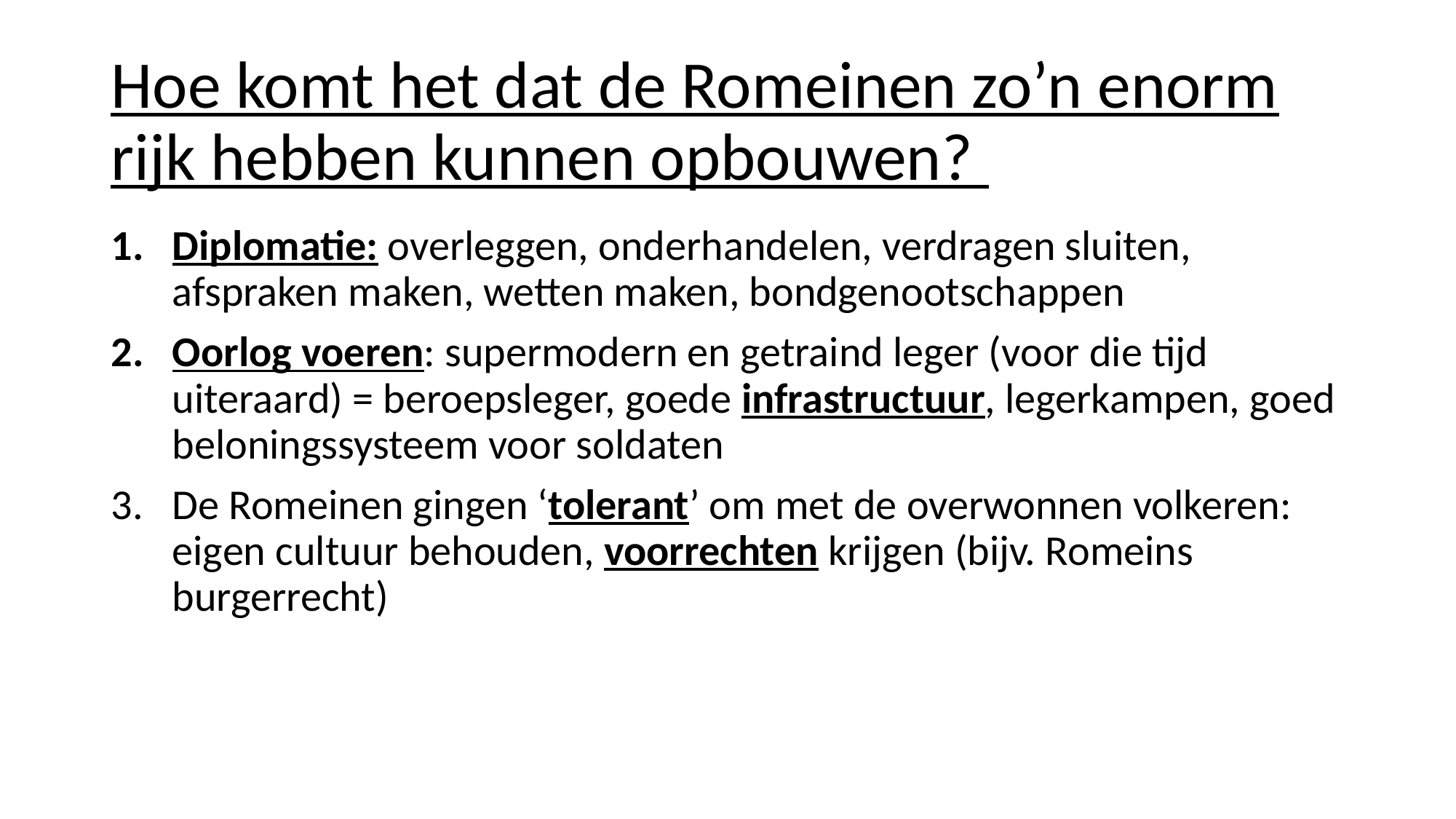

# Hoe komt het dat de Romeinen zo’n enorm rijk hebben kunnen opbouwen?
Diplomatie: overleggen, onderhandelen, verdragen sluiten, afspraken maken, wetten maken, bondgenootschappen
Oorlog voeren: supermodern en getraind leger (voor die tijd uiteraard) = beroepsleger, goede infrastructuur, legerkampen, goed beloningssysteem voor soldaten
De Romeinen gingen ‘tolerant’ om met de overwonnen volkeren: eigen cultuur behouden, voorrechten krijgen (bijv. Romeins burgerrecht)